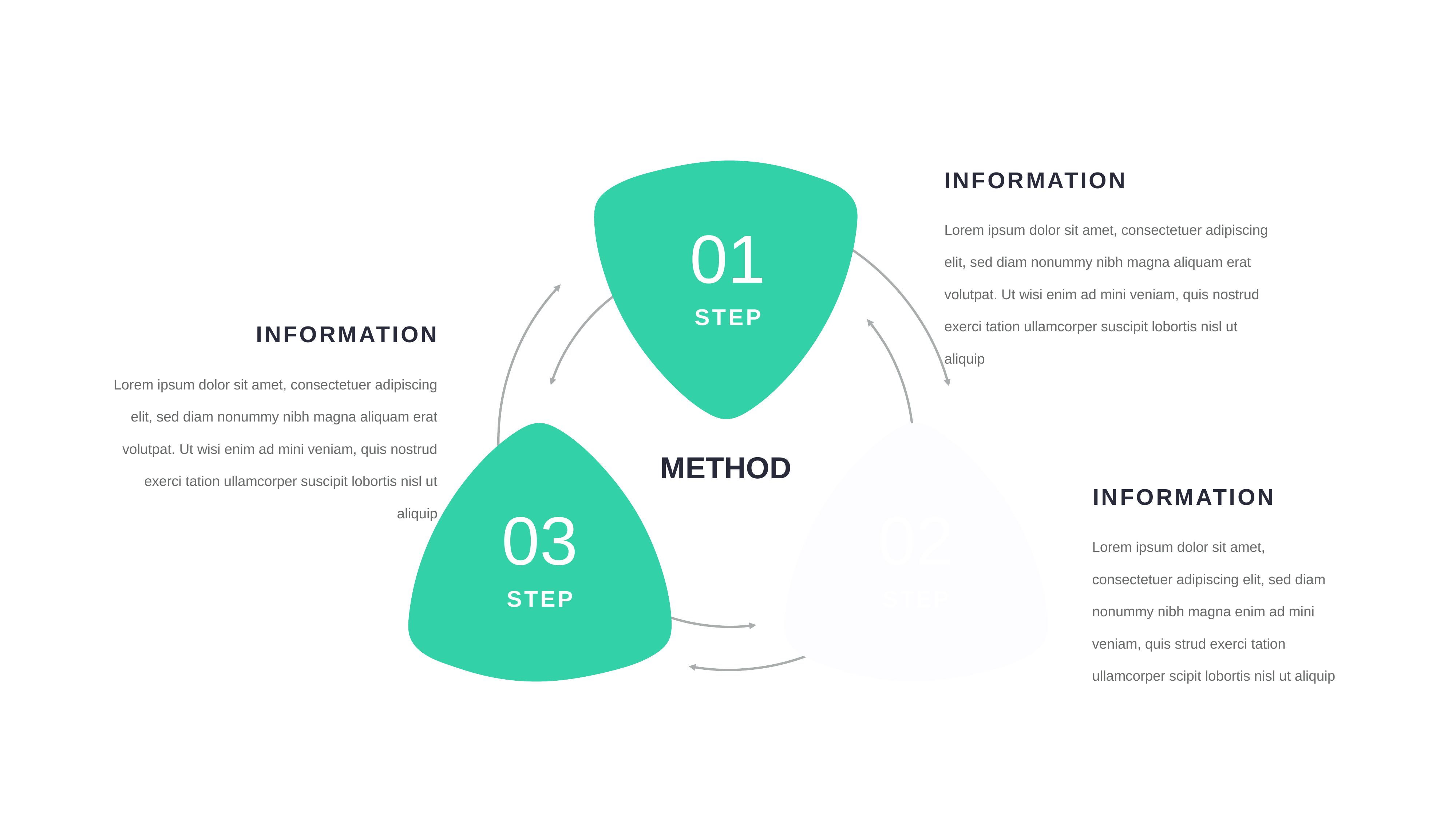

18

Information
01
STEP
Lorem ipsum dolor sit amet, consectetuer adipiscing elit, sed diam nonummy nibh magna aliquam erat volutpat. Ut wisi enim ad mini veniam, quis nostrud exerci tation ullamcorper suscipit lobortis nisl ut aliquip

Information

Lorem ipsum dolor sit amet, consectetuer adipiscing elit, sed diam nonummy nibh magna aliquam erat volutpat. Ut wisi enim ad mini veniam, quis nostrud exerci tation ullamcorper suscipit lobortis nisl ut aliquip

Method
Information
03
STEP
02
STEP
Lorem ipsum dolor sit amet, consectetuer adipiscing elit, sed diam nonummy nibh magna enim ad mini veniam, quis strud exerci tation ullamcorper scipit lobortis nisl ut aliquip